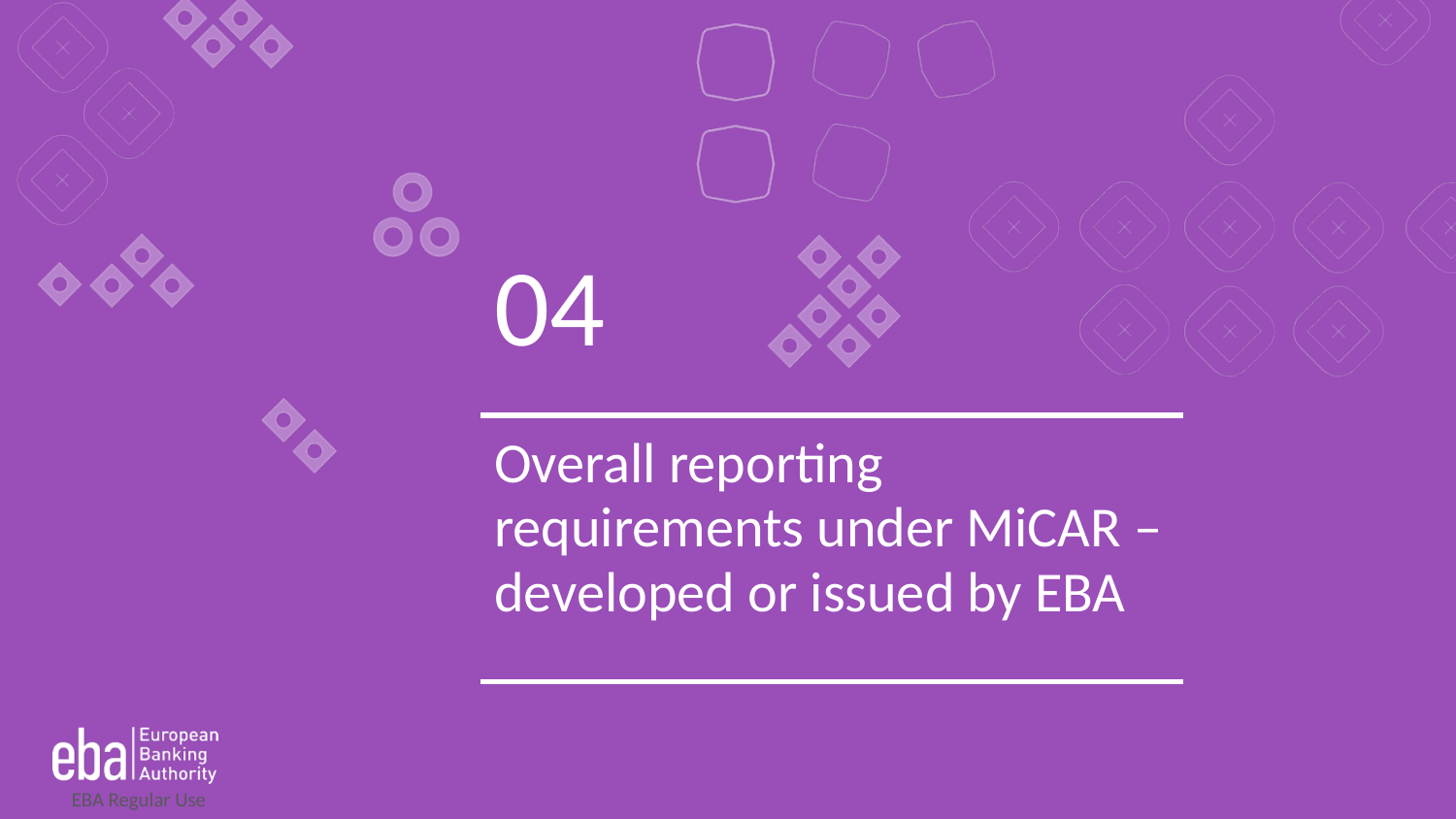

| 04 |
| --- |
| Overall reporting requirements under MiCAR – developed or issued by EBA |
|  |